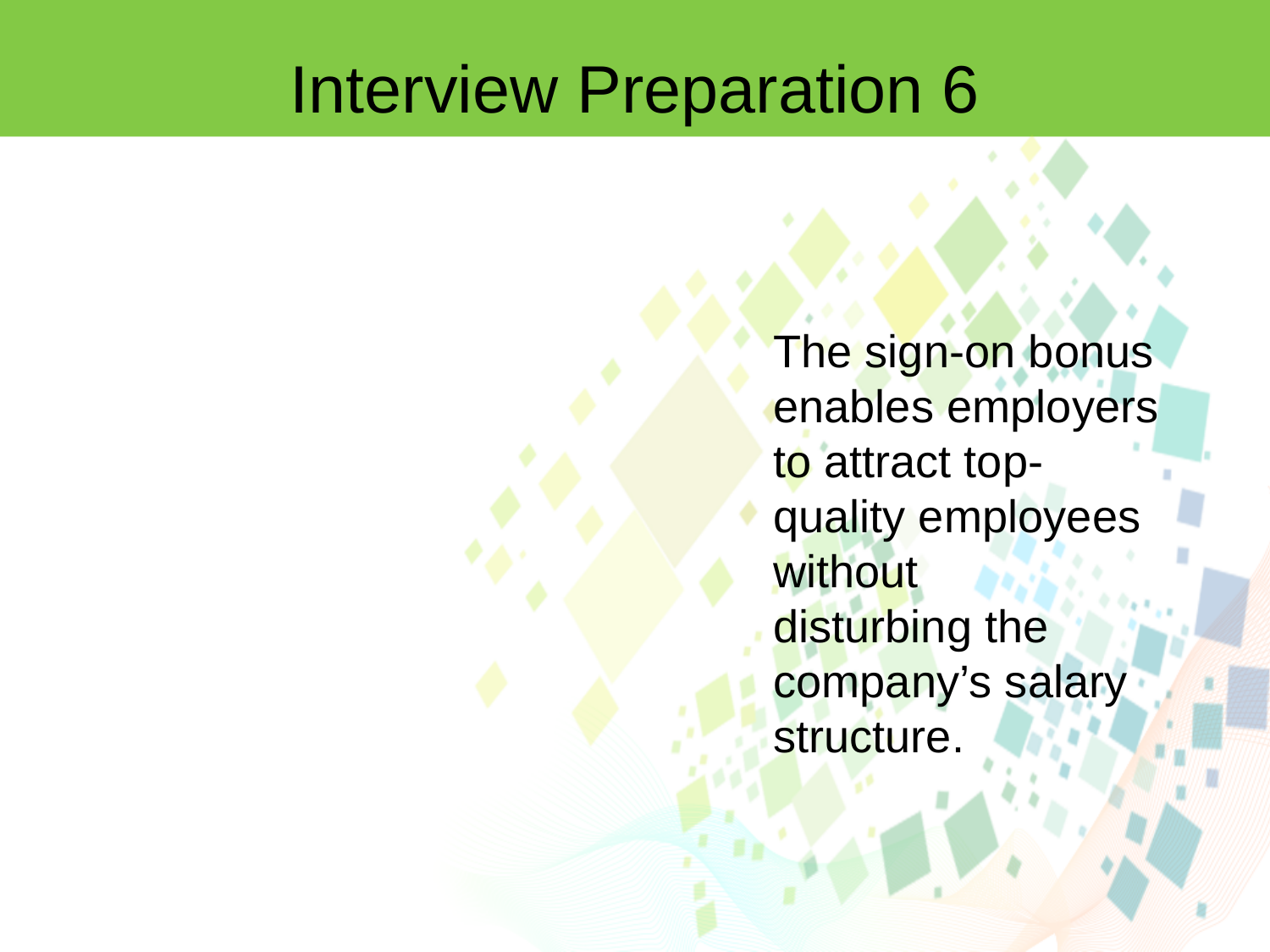

Interview Preparation 6
The sign-on bonus enables employers to attract top-quality employees without
disturbing the company’s salary structure.